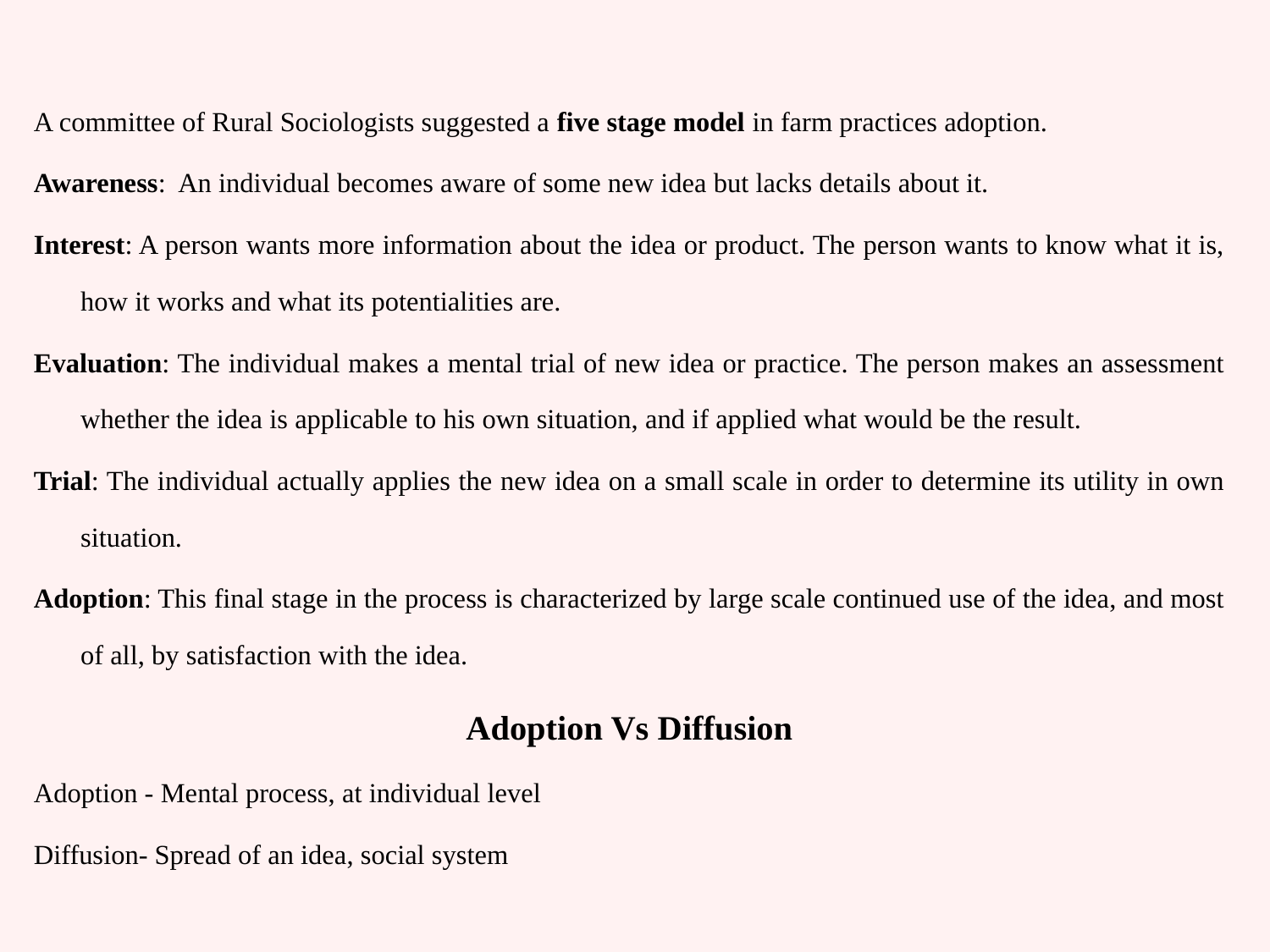

A committee of Rural Sociologists suggested a five stage model in farm practices adoption.
Awareness:  An individual becomes aware of some new idea but lacks details about it.
Interest: A person wants more information about the idea or product. The person wants to know what it is, how it works and what its potentialities are.
Evaluation: The individual makes a mental trial of new idea or practice. The person makes an assessment whether the idea is applicable to his own situation, and if applied what would be the result.
Trial: The individual actually applies the new idea on a small scale in order to determine its utility in own situation.
Adoption: This final stage in the process is characterized by large scale continued use of the idea, and most of all, by satisfaction with the idea.
Adoption Vs Diffusion
Adoption - Mental process, at individual level
Diffusion- Spread of an idea, social system